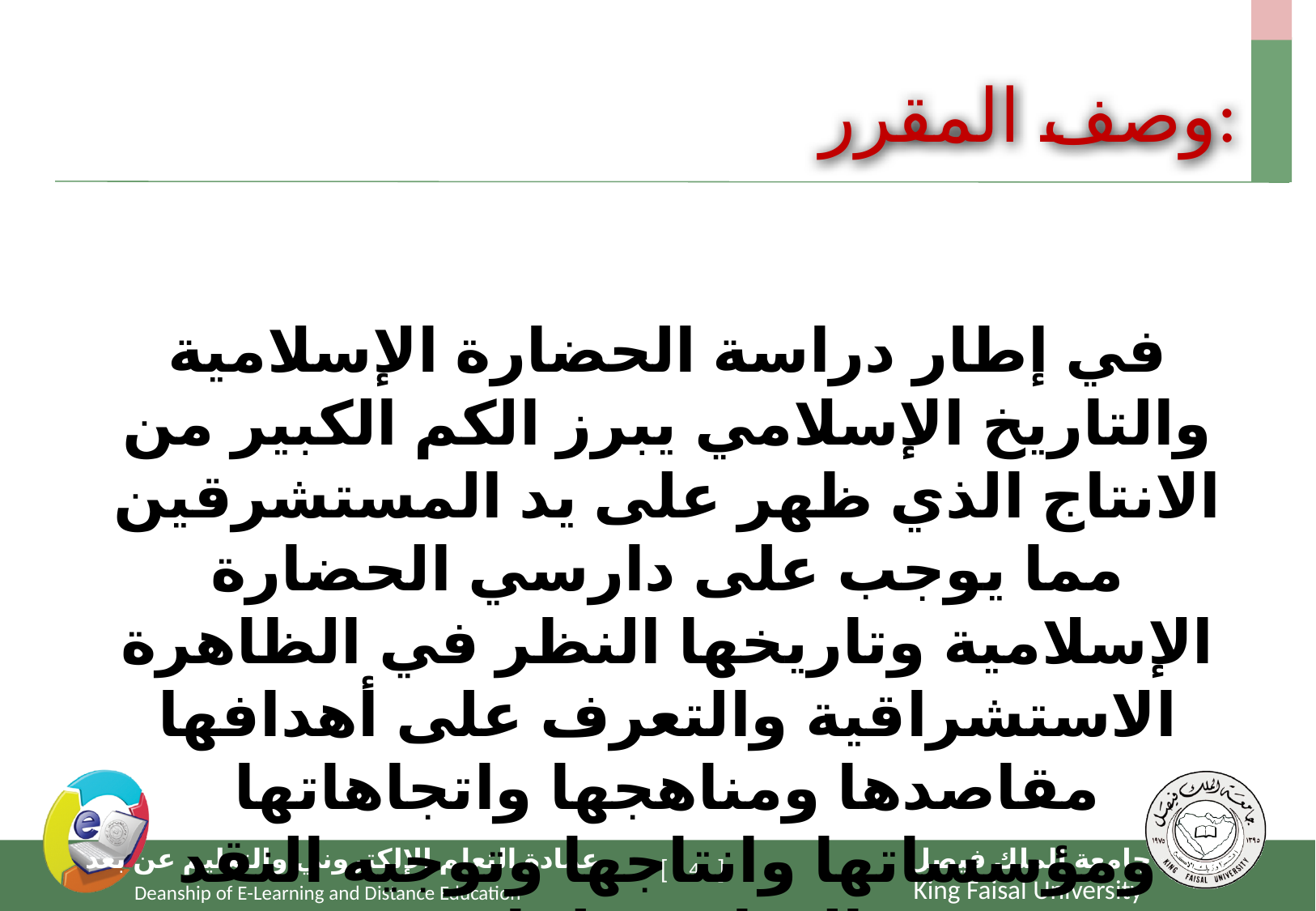

# وصف المقرر:

في إطار دراسة الحضارة الإسلامية والتاريخ الإسلامي يبرز الكم الكبير من الانتاج الذي ظهر على يد المستشرقين مما يوجب على دارسي الحضارة الإسلامية وتاريخها النظر في الظاهرة الاستشراقية والتعرف على أهدافها مقاصدها ومناهجها واتجاهاتها ومؤسساتها وانتاجها وتوجيه النقد المناسب لها.

4